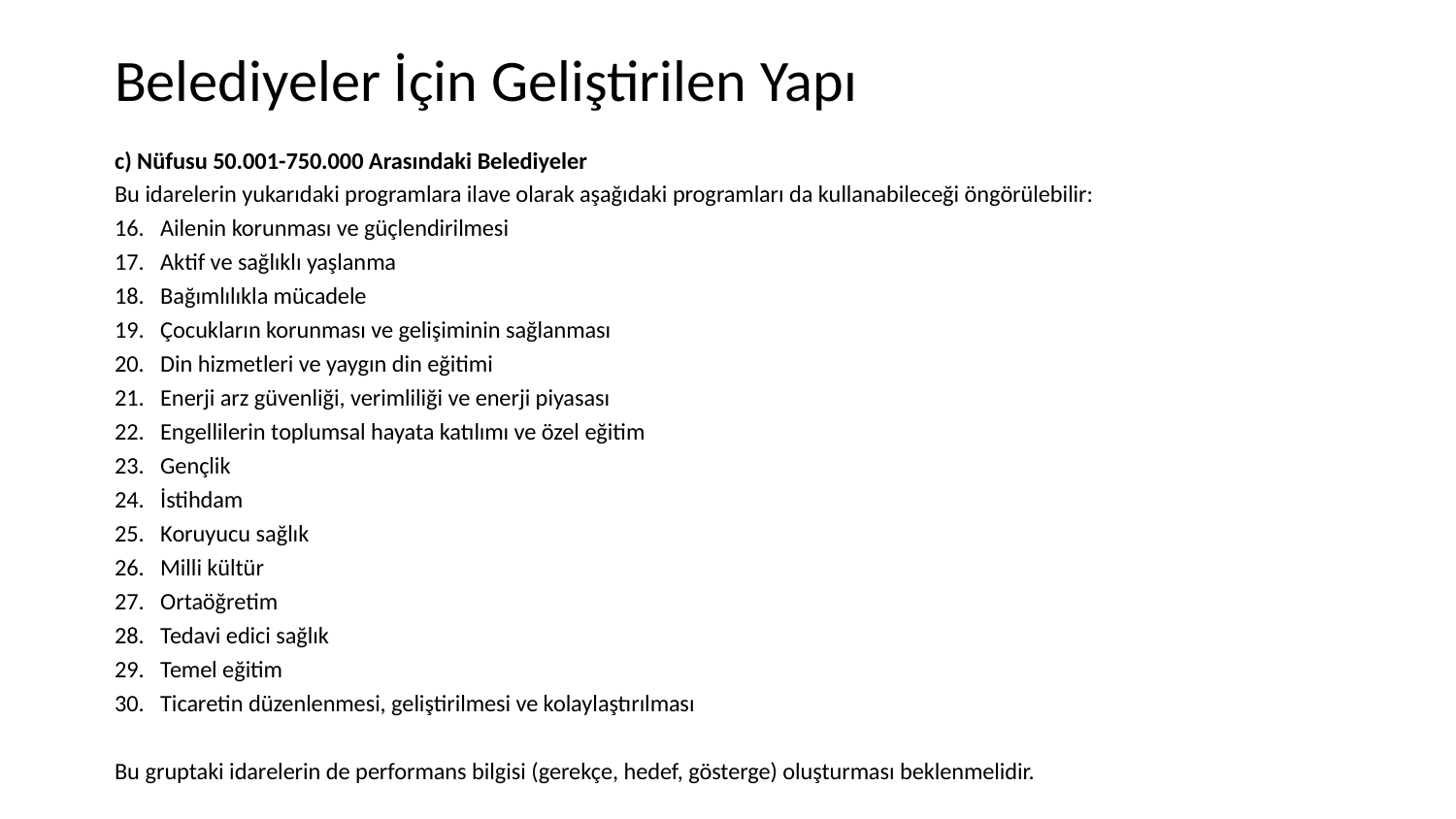

# Belediyeler İçin Geliştirilen Yapı
c) Nüfusu 50.001-750.000 Arasındaki Belediyeler
Bu idarelerin yukarıdaki programlara ilave olarak aşağıdaki programları da kullanabileceği öngörülebilir:
Ailenin korunması ve güçlendirilmesi
Aktif ve sağlıklı yaşlanma
Bağımlılıkla mücadele
Çocukların korunması ve gelişiminin sağlanması
Din hizmetleri ve yaygın din eğitimi
Enerji arz güvenliği, verimliliği ve enerji piyasası
Engellilerin toplumsal hayata katılımı ve özel eğitim
Gençlik
İstihdam
Koruyucu sağlık
Milli kültür
Ortaöğretim
Tedavi edici sağlık
Temel eğitim
Ticaretin düzenlenmesi, geliştirilmesi ve kolaylaştırılması

Bu gruptaki idarelerin de performans bilgisi (gerekçe, hedef, gösterge) oluşturması beklenmelidir.